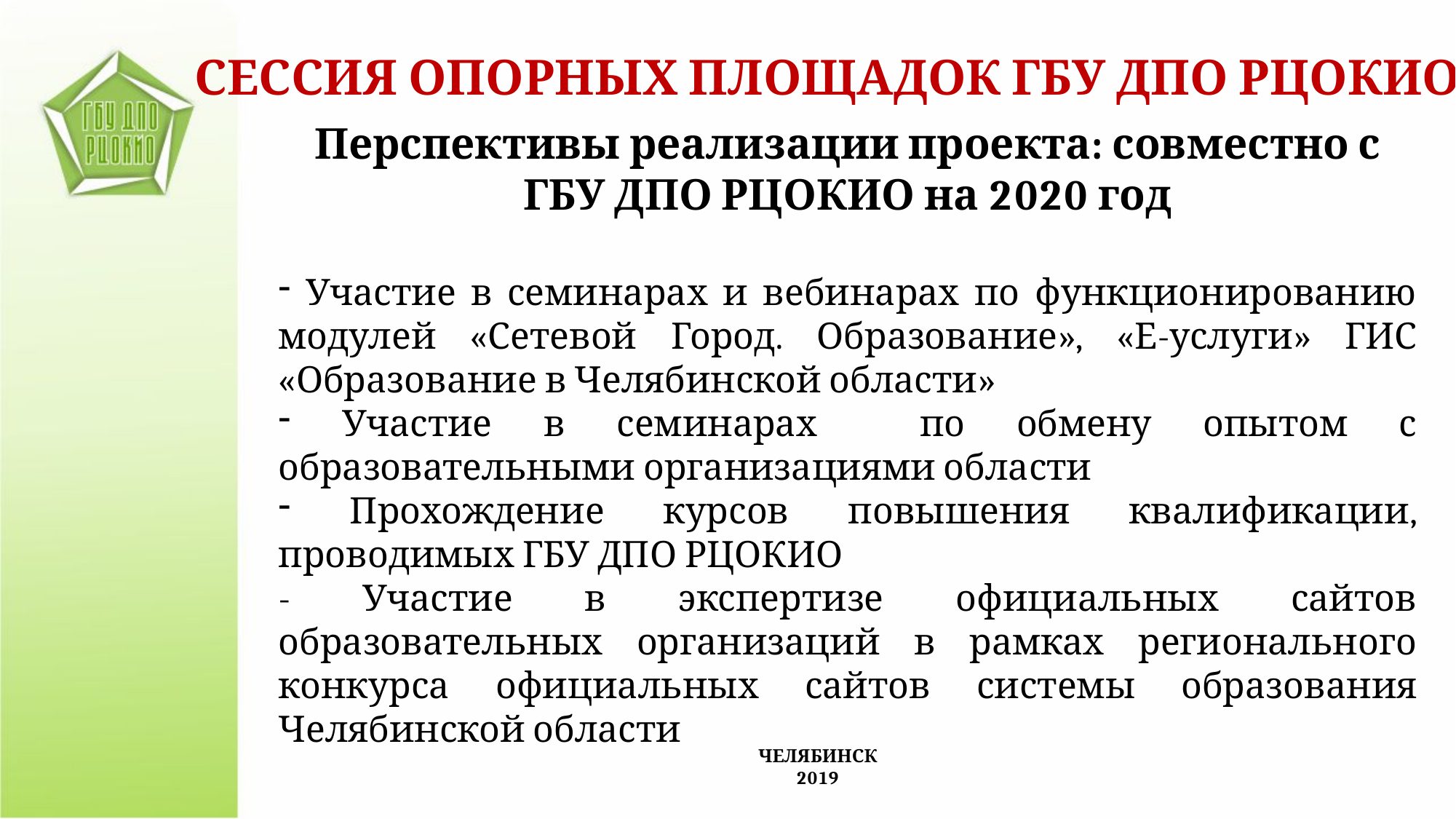

СЕССИЯ ОПОРНЫХ ПЛОЩАДОК ГБУ ДПО РЦОКИО
Перспективы реализации проекта: совместно с ГБУ ДПО РЦОКИО на 2020 год

 Участие в семинарах и вебинарах по функционированию модулей «Сетевой Город. Образование», «Е-услуги» ГИС «Образование в Челябинской области»
 Участие в семинарах  по обмену опытом с образовательными организациями области
 Прохождение курсов повышения квалификации, проводимых ГБУ ДПО РЦОКИО
- Участие в экспертизе официальных сайтов образовательных организаций в рамках регионального конкурса официальных сайтов системы образования Челябинской области
ЧЕЛЯБИНСК
2019